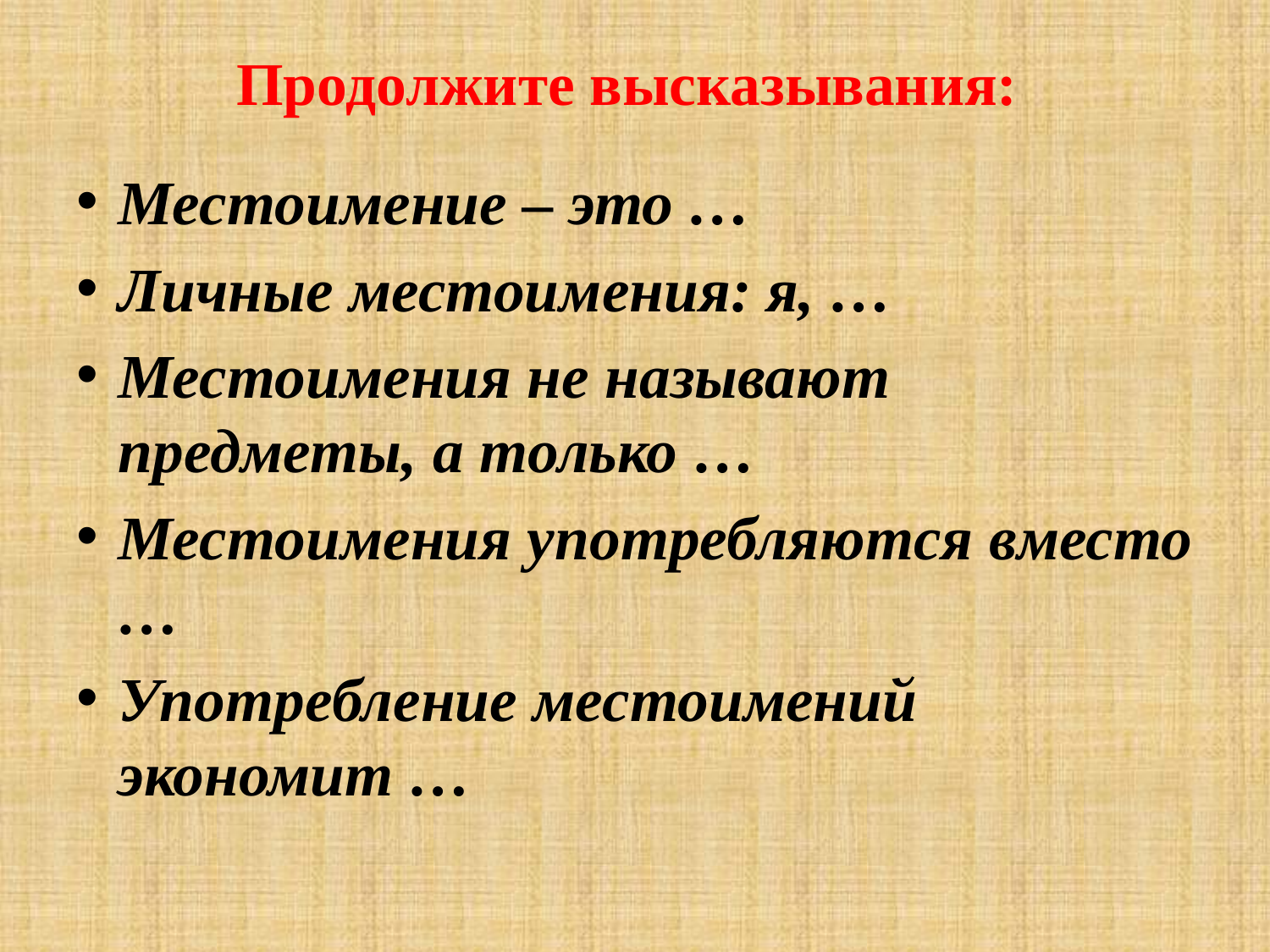

# Продолжите высказывания:
Местоимение – это …
Личные местоимения: я, …
Местоимения не называют предметы, а только …
Местоимения употребляются вместо …
Употребление местоимений экономит …